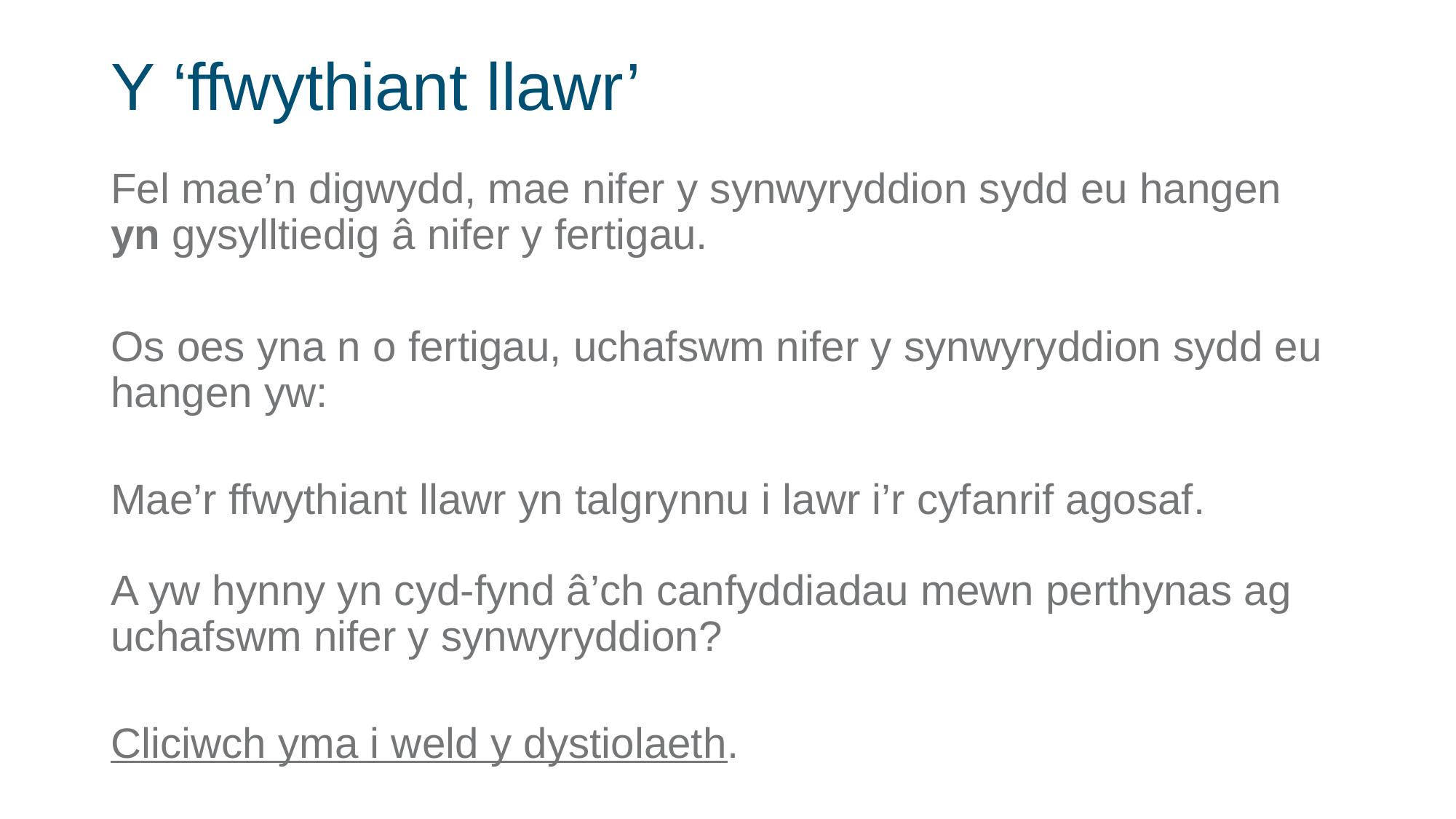

# Y ‘ffwythiant llawr’
Fel mae’n digwydd, mae nifer y synwyryddion sydd eu hangen yn gysylltiedig â nifer y fertigau.
Os oes yna n o fertigau, uchafswm nifer y synwyryddion sydd eu hangen yw:
Mae’r ffwythiant llawr yn talgrynnu i lawr i’r cyfanrif agosaf.
A yw hynny yn cyd-fynd â’ch canfyddiadau mewn perthynas ag uchafswm nifer y synwyryddion?
Cliciwch yma i weld y dystiolaeth.